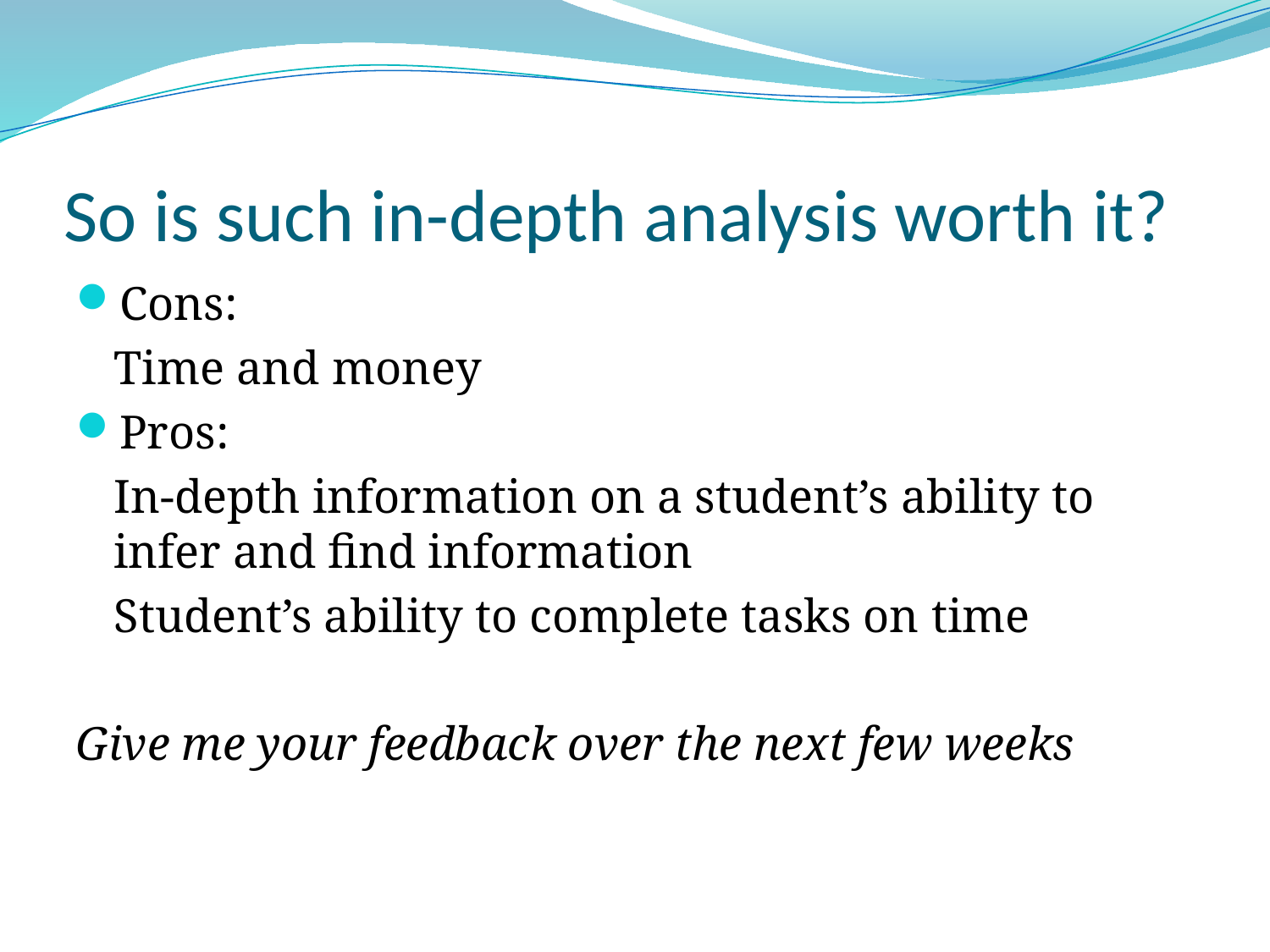

# So is such in-depth analysis worth it?
Cons:
	Time and money
Pros:
	In-depth information on a student’s ability to infer and find information
	Student’s ability to complete tasks on time

Give me your feedback over the next few weeks